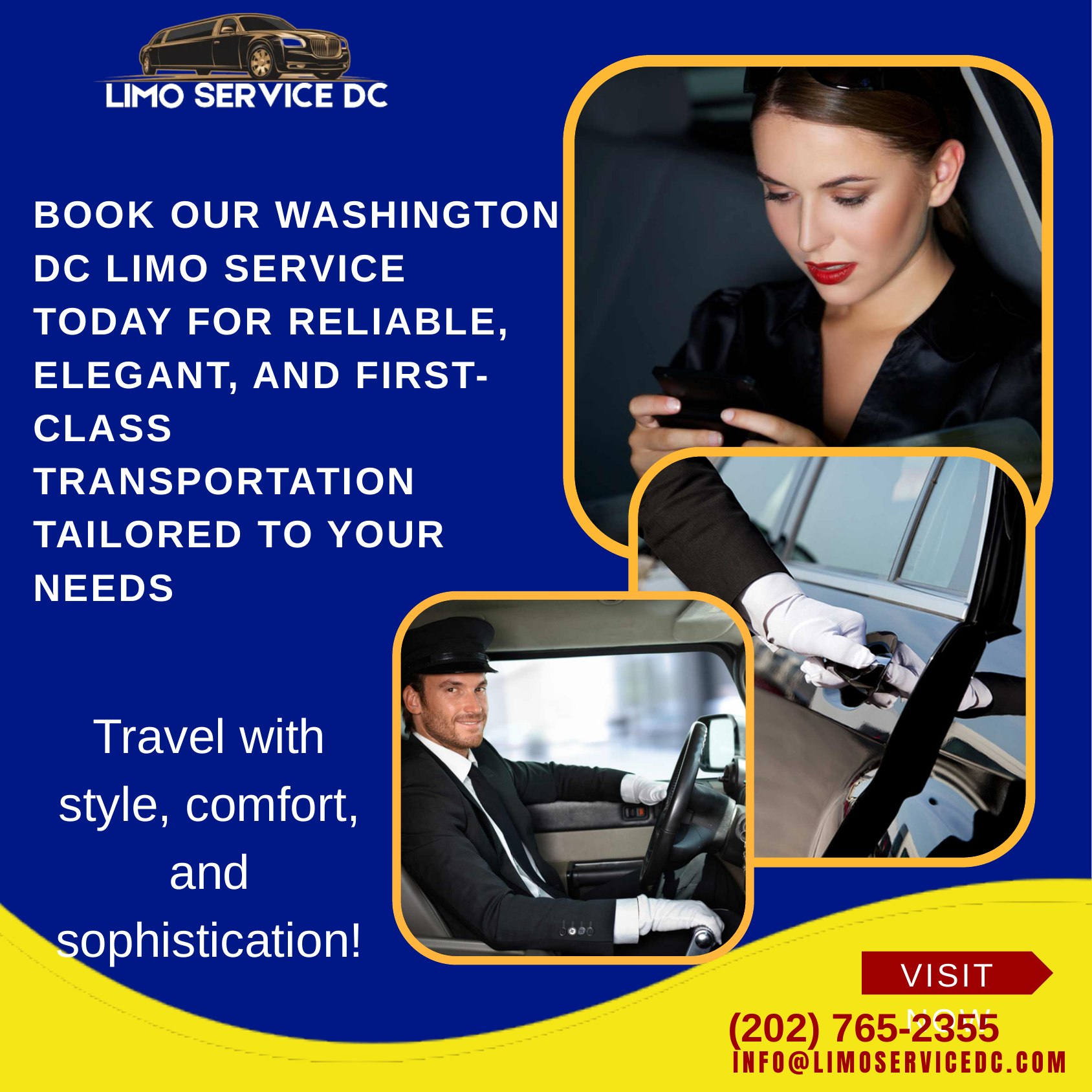

BOOK OUR WASHINGTON DC LIMO SERVICE TODAY FOR RELIABLE, ELEGANT, AND FIRST-CLASS TRANSPORTATION TAILORED TO YOUR NEEDS

Travel with style, comfort, and sophistication!

VISIT NOW

(202) 765-2355

INFO@LIMOSERVICEDC.COM